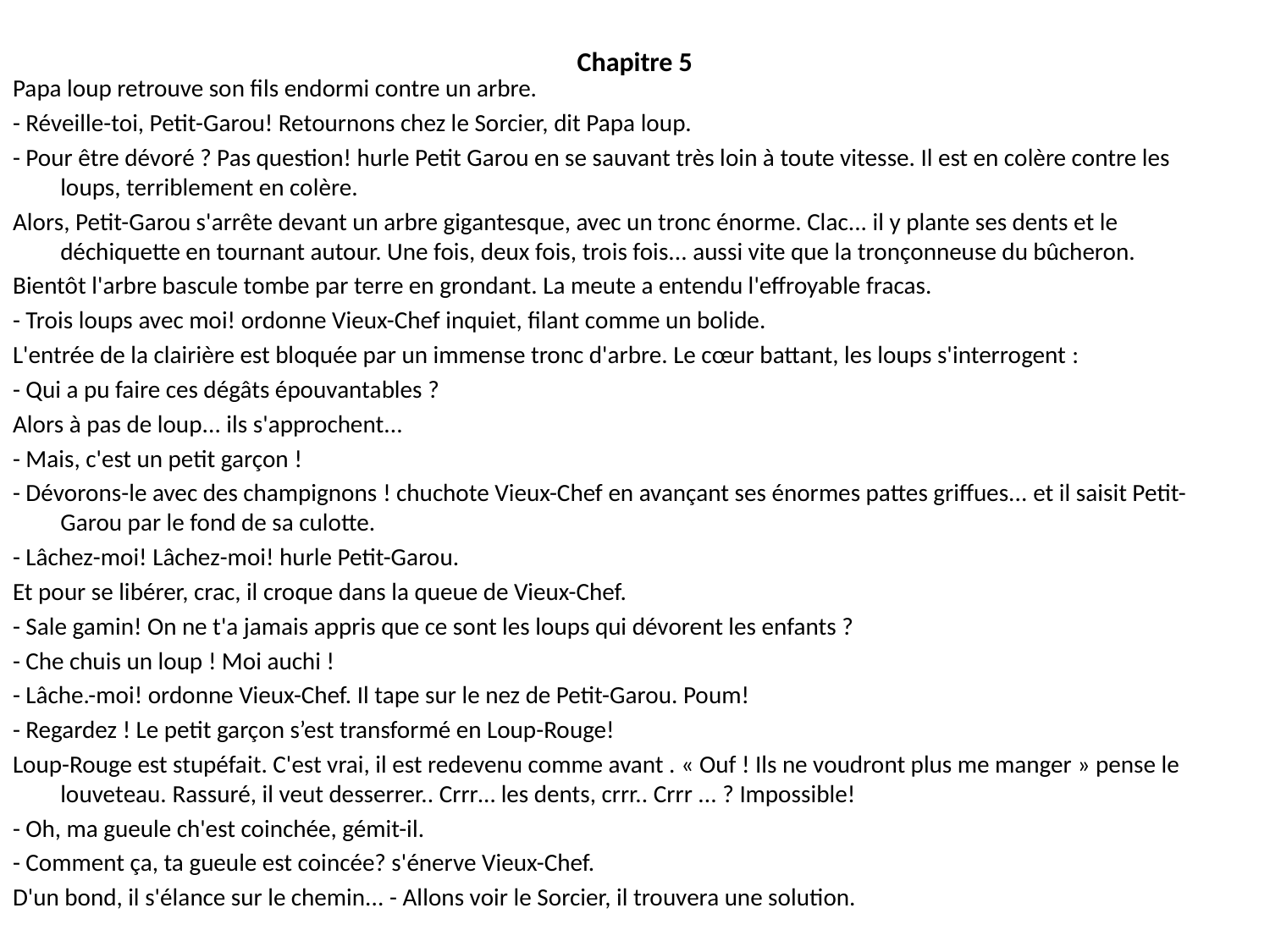

# Chapitre 5
Papa loup retrouve son fils endormi contre un arbre.
- Réveille-toi, Petit-Garou! Retournons chez le Sorcier, dit Papa loup.
- Pour être dévoré ? Pas question! hurle Petit Garou en se sauvant très loin à toute vitesse. Il est en colère contre les loups, terriblement en colère.
Alors, Petit-Garou s'arrête devant un arbre gigantesque, avec un tronc énorme. Clac... il y plante ses dents et le déchiquette en tournant autour. Une fois, deux fois, trois fois... aussi vite que la tronçonneuse du bûcheron.
Bientôt l'arbre bascule tombe par terre en grondant. La meute a entendu l'effroyable fracas.
- Trois loups avec moi! ordonne Vieux-Chef inquiet, filant comme un bolide.
L'entrée de la clairière est bloquée par un immense tronc d'arbre. Le cœur battant, les loups s'interrogent :
- Qui a pu faire ces dégâts épouvantables ?
Alors à pas de loup... ils s'approchent...
- Mais, c'est un petit garçon !
- Dévorons-le avec des champignons ! chuchote Vieux-Chef en avançant ses énormes pattes griffues... et il saisit Petit-Garou par le fond de sa culotte.
- Lâchez-moi! Lâchez-moi! hurle Petit-Garou.
Et pour se libérer, crac, il croque dans la queue de Vieux-Chef.
- Sale gamin! On ne t'a jamais appris que ce sont les loups qui dévorent les enfants ?
- Che chuis un loup ! Moi auchi !
- Lâche.-moi! ordonne Vieux-Chef. Il tape sur le nez de Petit-Garou. Poum!
- Regardez ! Le petit garçon s’est transformé en Loup-Rouge!
Loup-Rouge est stupéfait. C'est vrai, il est redevenu comme avant . « Ouf ! Ils ne voudront plus me manger » pense le louveteau. Rassuré, il veut desserrer.. Crrr… les dents, crrr.. Crrr ... ? Impossible!
- Oh, ma gueule ch'est coinchée, gémit-il.
- Comment ça, ta gueule est coincée? s'énerve Vieux-Chef.
D'un bond, il s'élance sur le chemin... - Allons voir le Sorcier, il trouvera une solution.